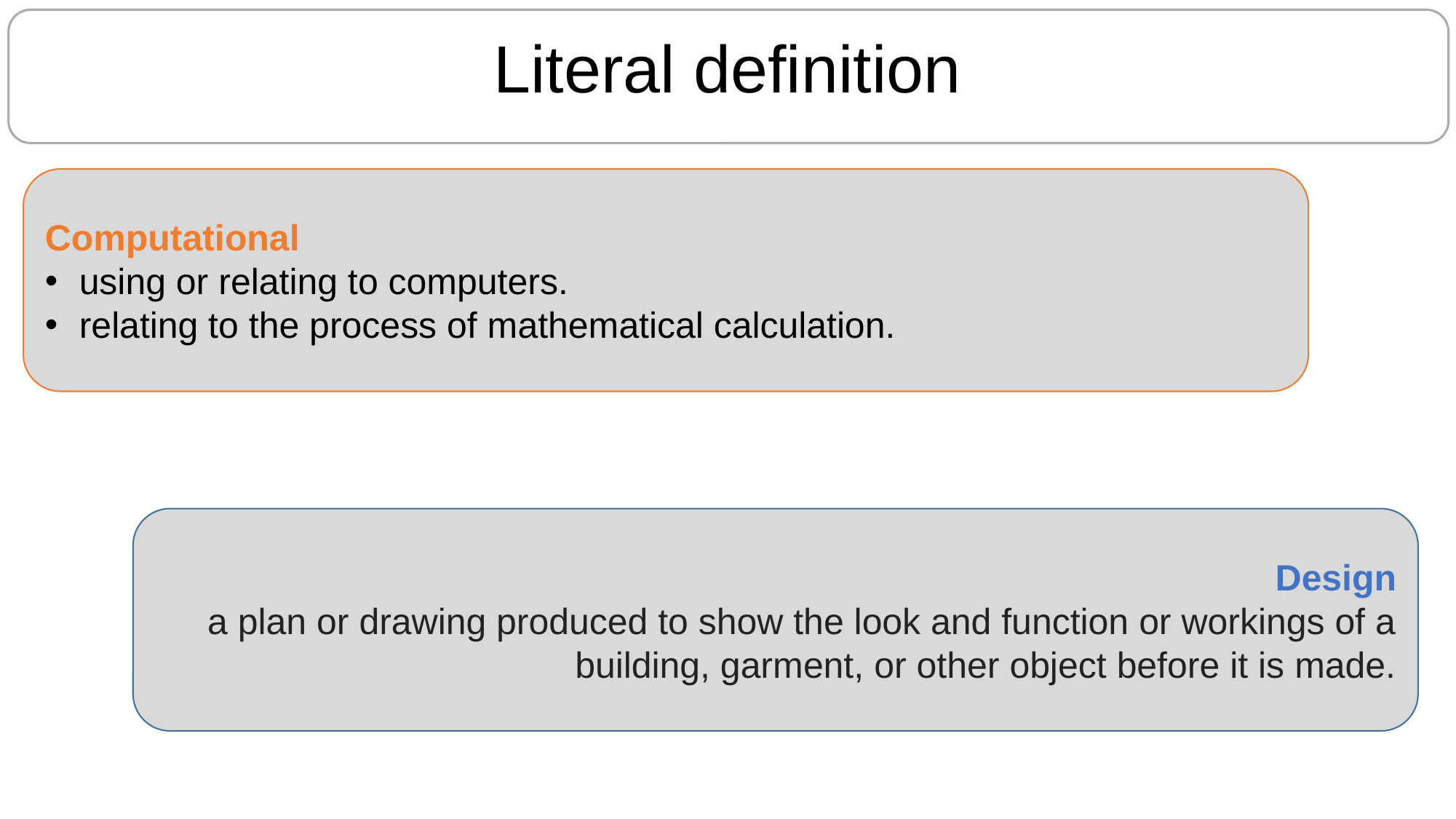

# Literal definition
Computational
using or relating to computers.
relating to the process of mathematical calculation.
Design
a plan or drawing produced to show the look and function or workings of a building, garment, or other object before it is made.